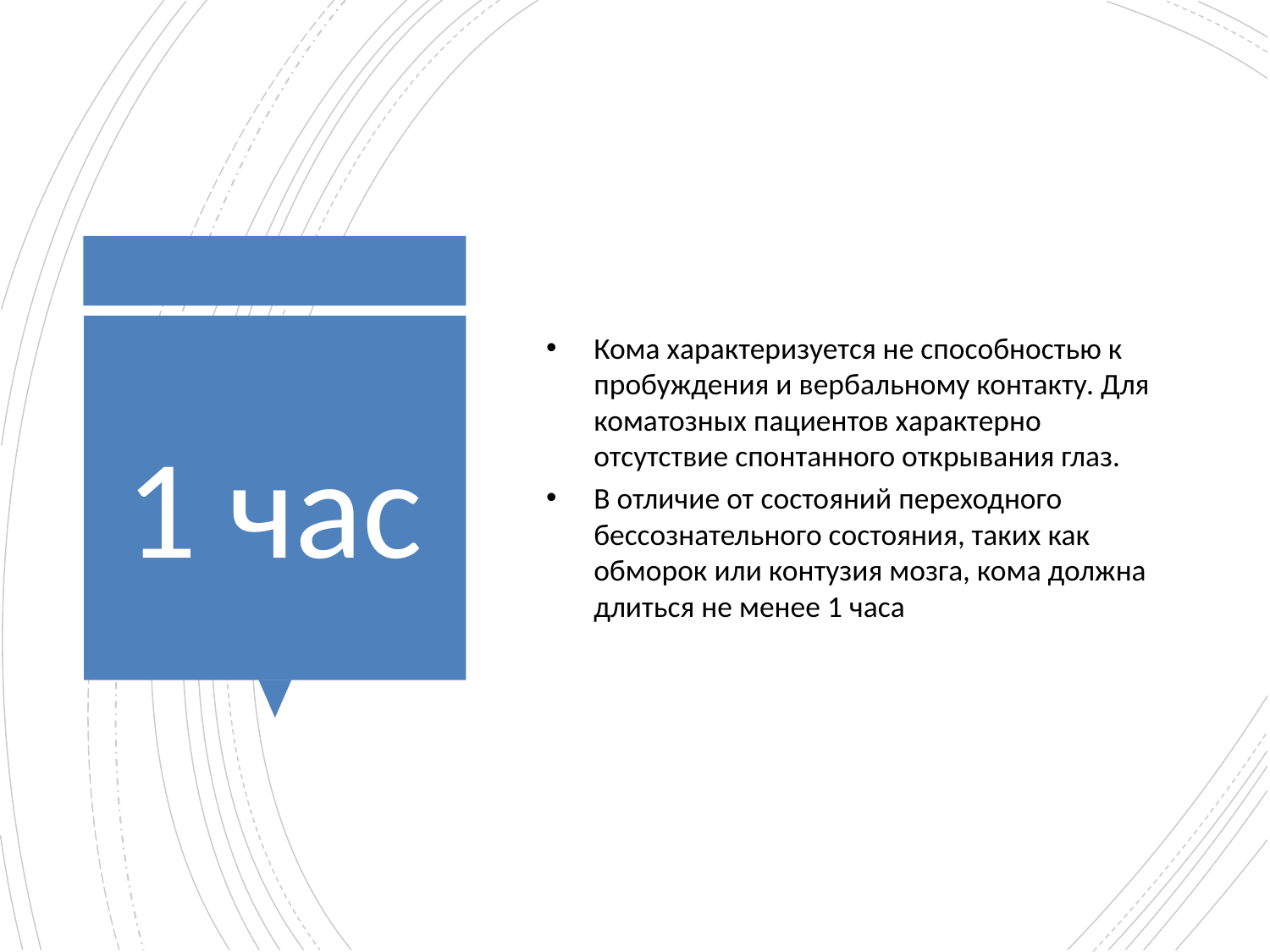

Кома характеризуется не способностью к пробуждения и вербальному контакту. Для коматозных пациентов характерно отсутствие спонтанного открывания глаз.
В отличие от состояний переходного бессознательного состояния, таких как обморок или контузия мозга, кома должна длиться не менее 1 часа

# 1 час